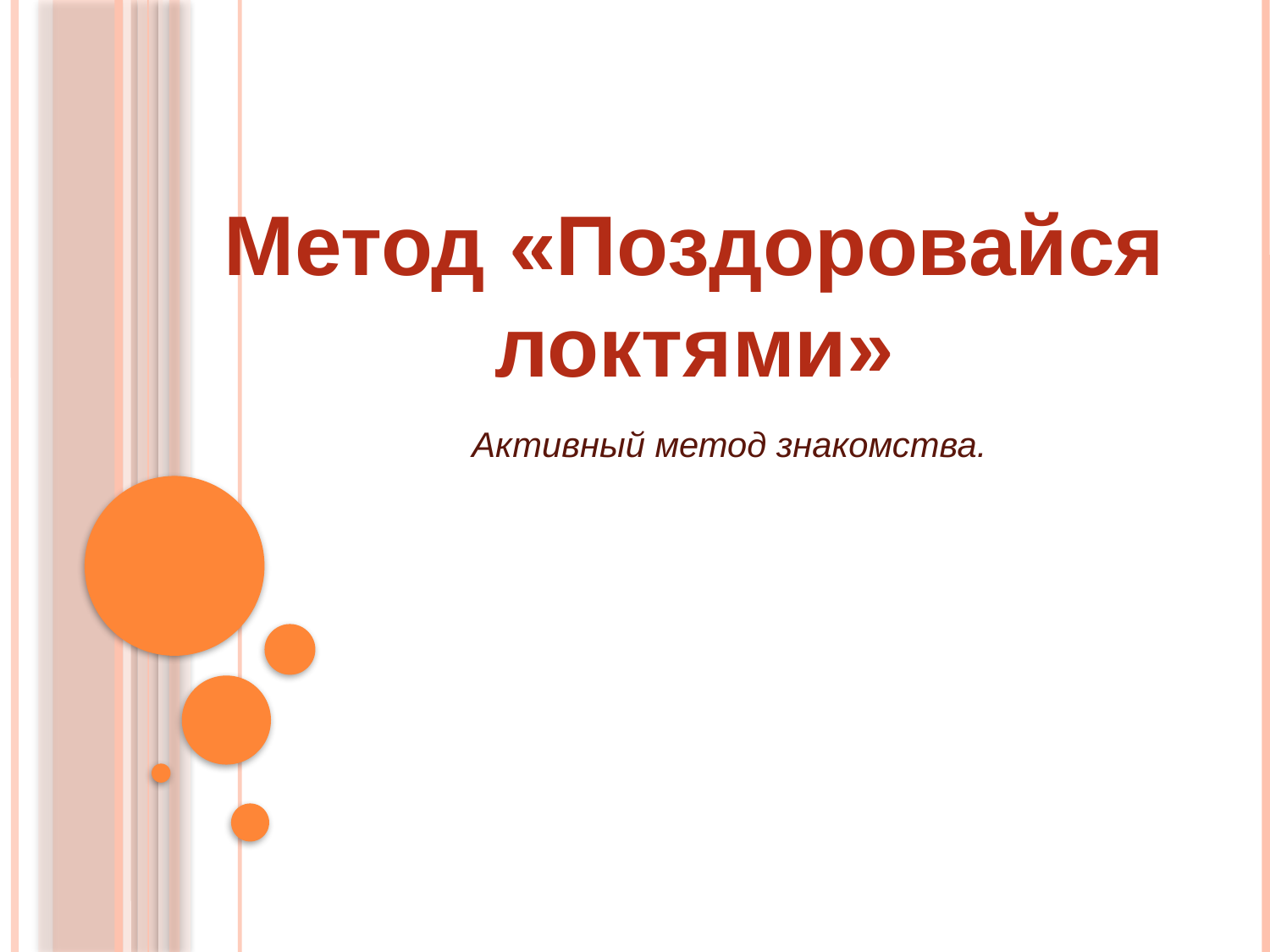

# Метод «Поздоровайся локтями»
Активный метод знакомства.